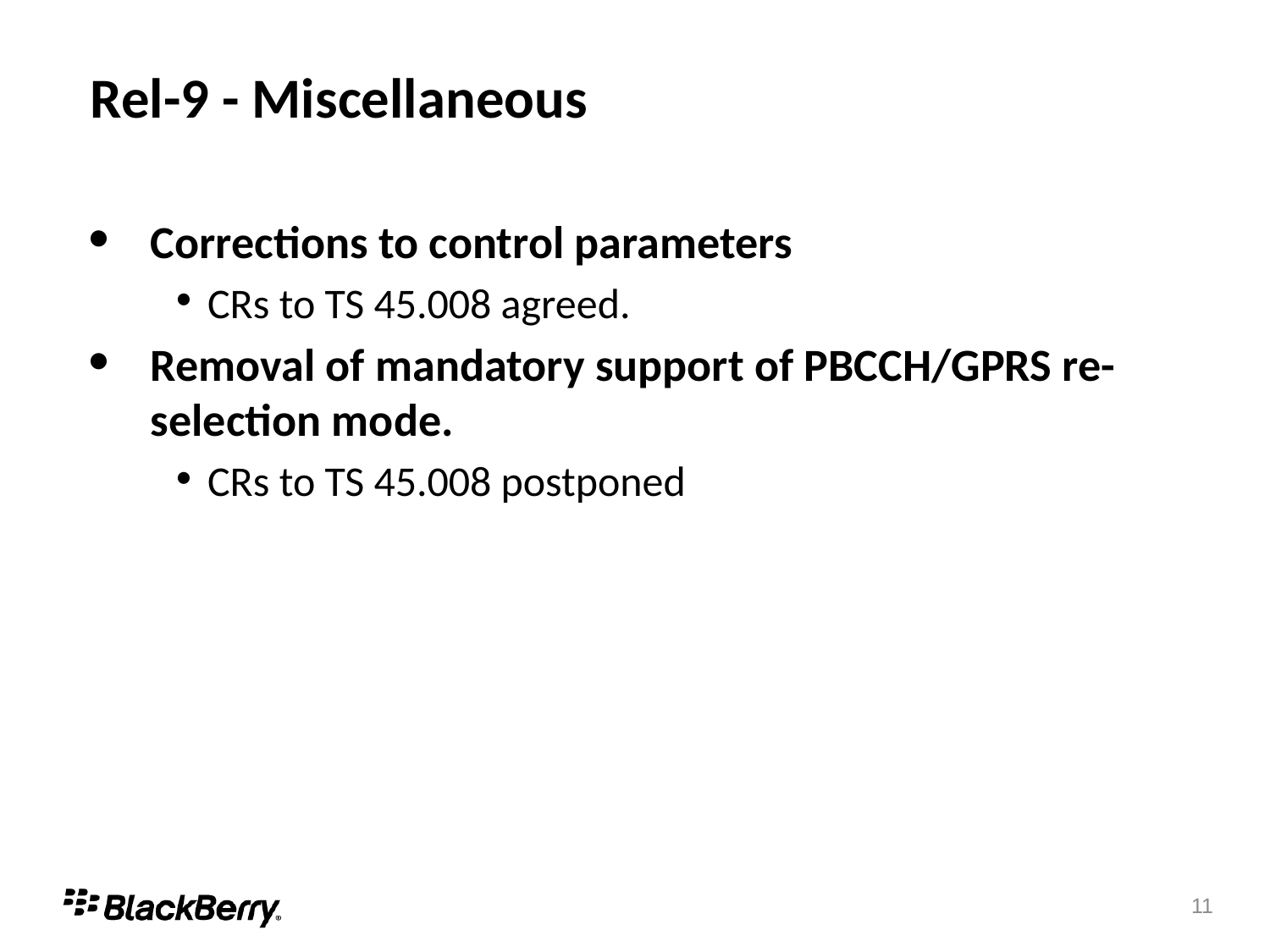

# Rel-9 - Miscellaneous
Corrections to control parameters
CRs to TS 45.008 agreed.
Removal of mandatory support of PBCCH/GPRS re-selection mode.
CRs to TS 45.008 postponed
11